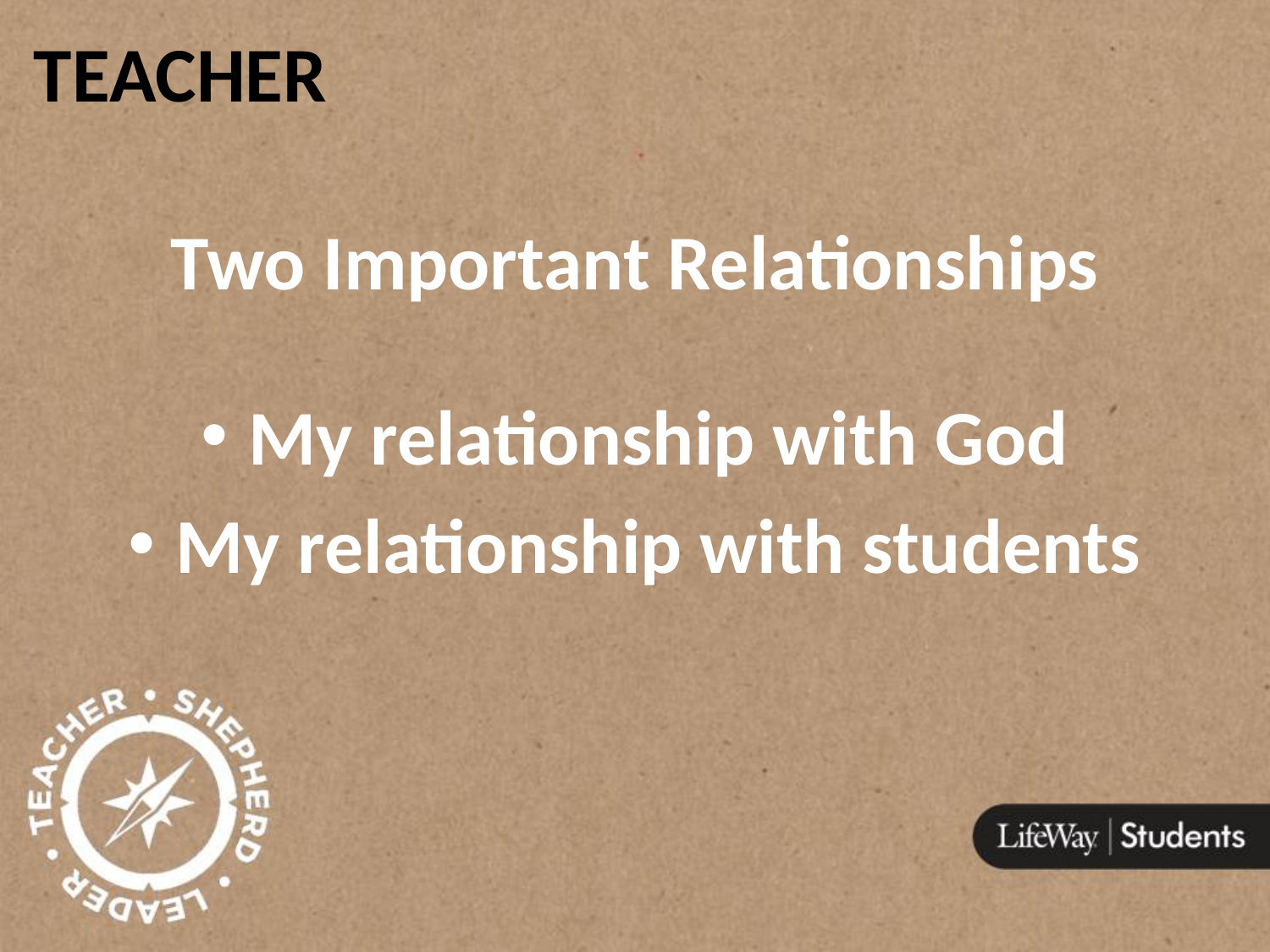

TEACHER
# Two Important Relationships
My relationship with God
My relationship with students